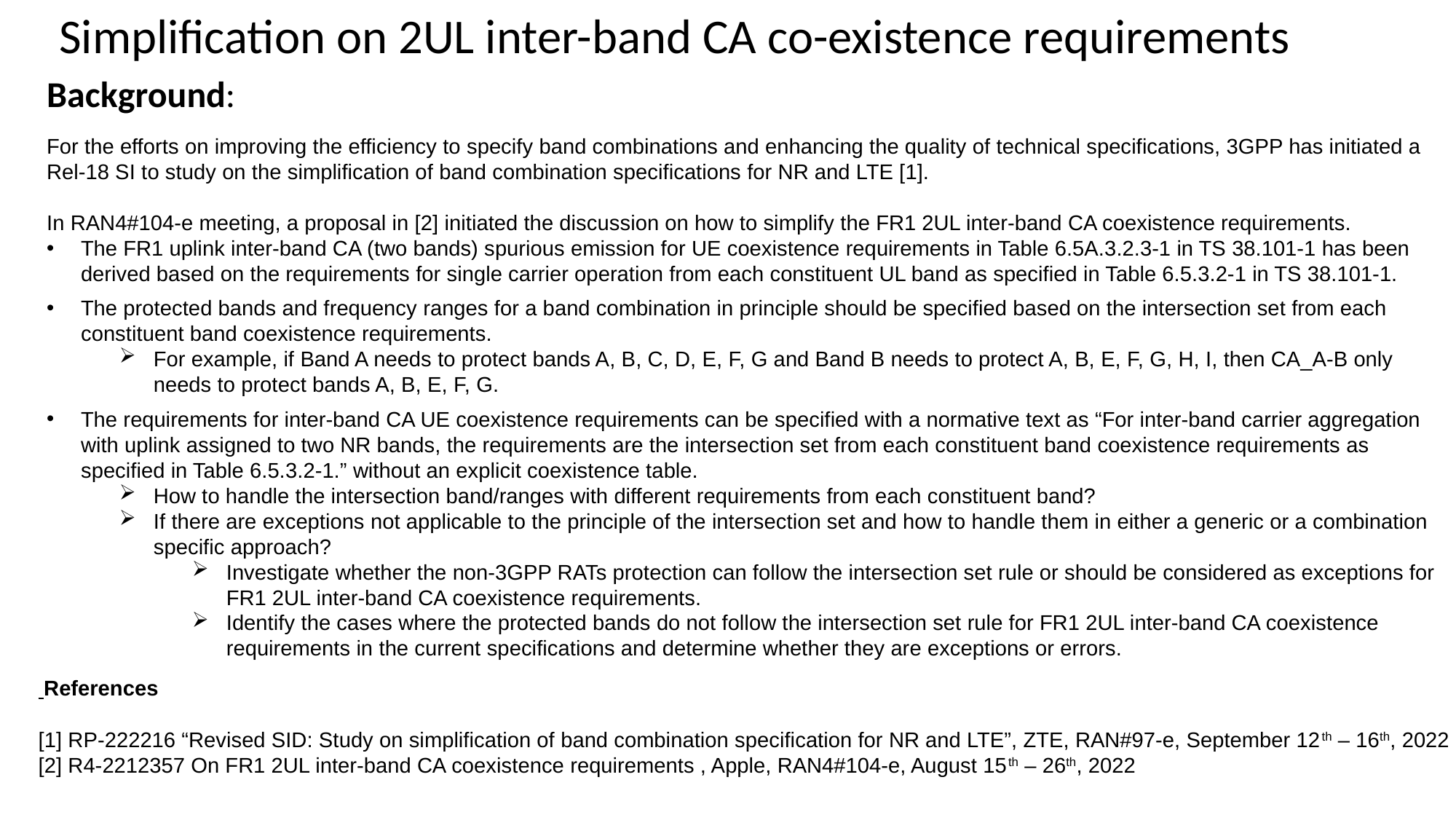

# Simplification on 2UL inter-band CA co-existence requirements
Background:

For the efforts on improving the efficiency to specify band combinations and enhancing the quality of technical specifications, 3GPP has initiated a Rel-18 SI to study on the simplification of band combination specifications for NR and LTE [1].

In RAN4#104-e meeting, a proposal in [2] initiated the discussion on how to simplify the FR1 2UL inter-band CA coexistence requirements.
The FR1 uplink inter-band CA (two bands) spurious emission for UE coexistence requirements in Table 6.5A.3.2.3-1 in TS 38.101-1 has been derived based on the requirements for single carrier operation from each constituent UL band as specified in Table 6.5.3.2-1 in TS 38.101-1.
The protected bands and frequency ranges for a band combination in principle should be specified based on the intersection set from each constituent band coexistence requirements.
For example, if Band A needs to protect bands A, B, C, D, E, F, G and Band B needs to protect A, B, E, F, G, H, I, then CA_A-B only needs to protect bands A, B, E, F, G.
The requirements for inter-band CA UE coexistence requirements can be specified with a normative text as “For inter-band carrier aggregation with uplink assigned to two NR bands, the requirements are the intersection set from each constituent band coexistence requirements as specified in Table 6.5.3.2-1.” without an explicit coexistence table.
How to handle the intersection band/ranges with different requirements from each constituent band?
If there are exceptions not applicable to the principle of the intersection set and how to handle them in either a generic or a combination specific approach?
Investigate whether the non-3GPP RATs protection can follow the intersection set rule or should be considered as exceptions for FR1 2UL inter-band CA coexistence requirements.
Identify the cases where the protected bands do not follow the intersection set rule for FR1 2UL inter-band CA coexistence requirements in the current specifications and determine whether they are exceptions or errors.
 References

[1] RP-222216 “Revised SID: Study on simplification of band combination specification for NR and LTE”, ZTE, RAN#97-e, September 12th – 16th, 2022
[2] R4-2212357 On FR1 2UL inter-band CA coexistence requirements , Apple, RAN4#104-e, August 15th – 26th, 2022